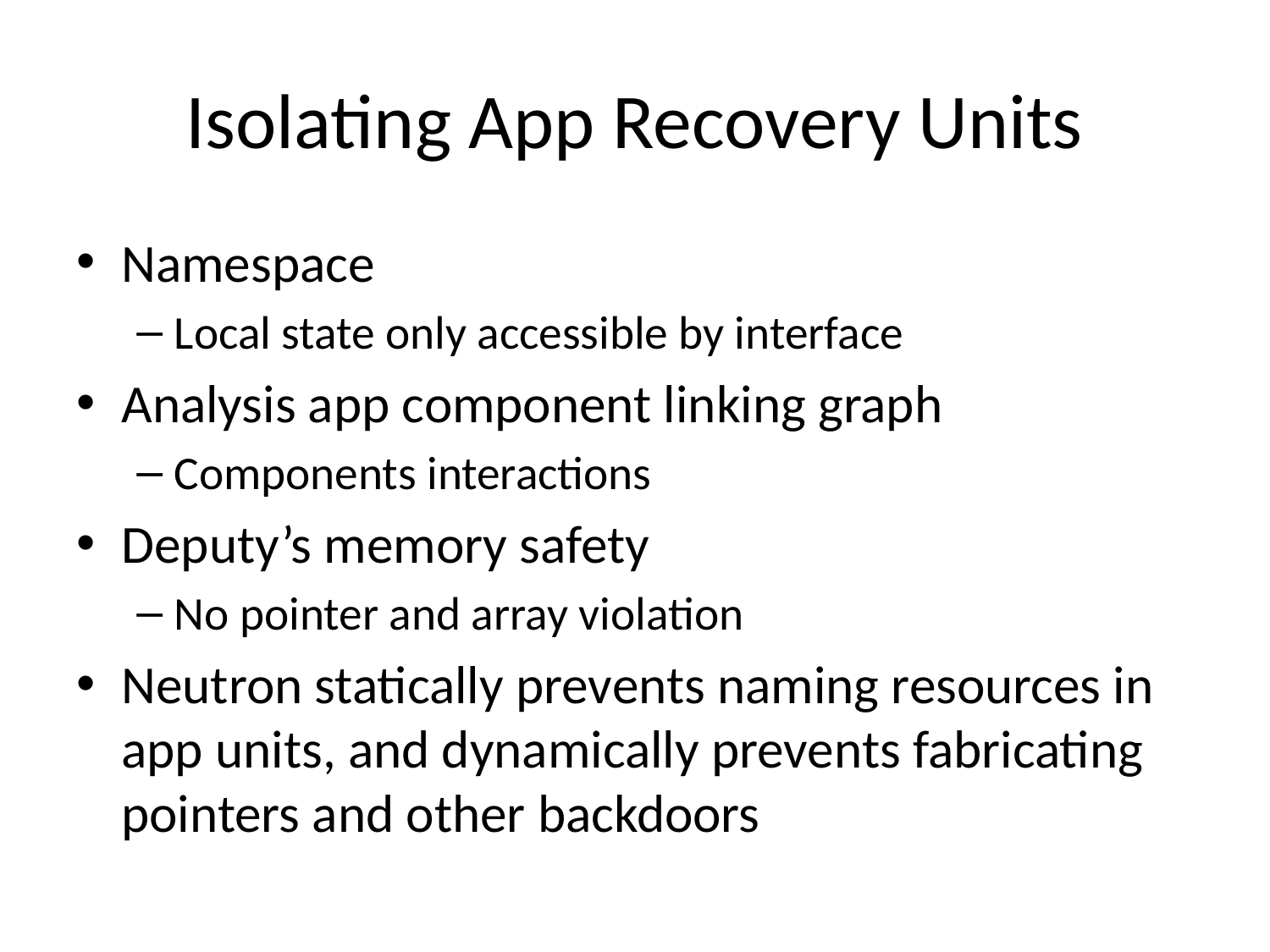

# Isolating App Recovery Units
Namespace
Local state only accessible by interface
Analysis app component linking graph
Components interactions
Deputy’s memory safety
No pointer and array violation
Neutron statically prevents naming resources in app units, and dynamically prevents fabricating pointers and other backdoors